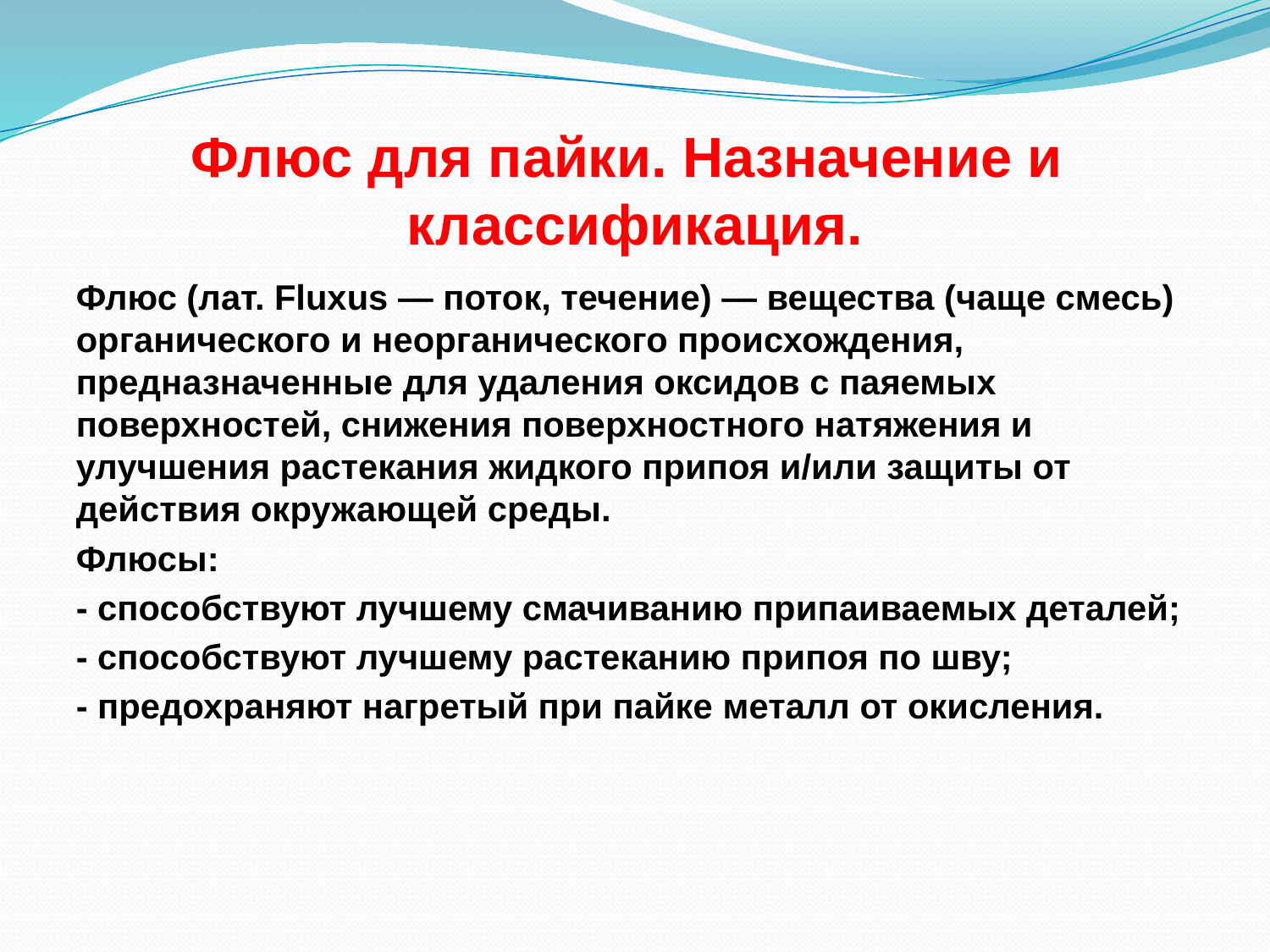

# Флюс для пайки. Назначение и  классификация.
Флюс (лат. Fluxus — поток, течение) — вещества (чаще смесь) органического и неорганического происхождения, предназначенные для удаления оксидов с паяемых поверхностей, снижения поверхностного натяжения и улучшения растекания жидкого припоя и/или защиты от действия окружающей среды.
Флюсы:
- способствуют лучшему смачиванию припаиваемых деталей;
- способствуют лучшему растеканию припоя по шву;
- предохраняют нагретый при пайке металл от окисления.